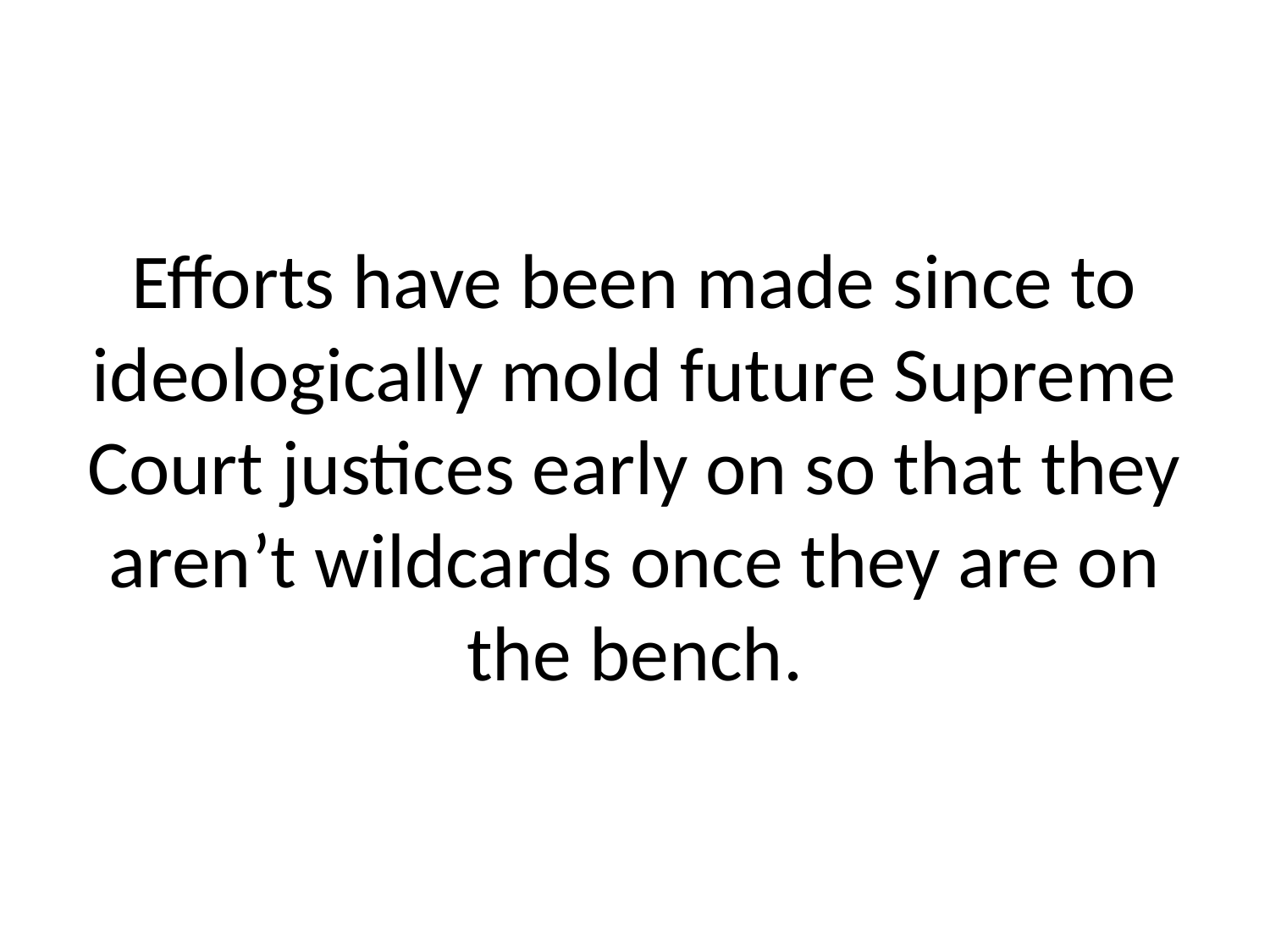

# Efforts have been made since to ideologically mold future Supreme Court justices early on so that they aren’t wildcards once they are on the bench.